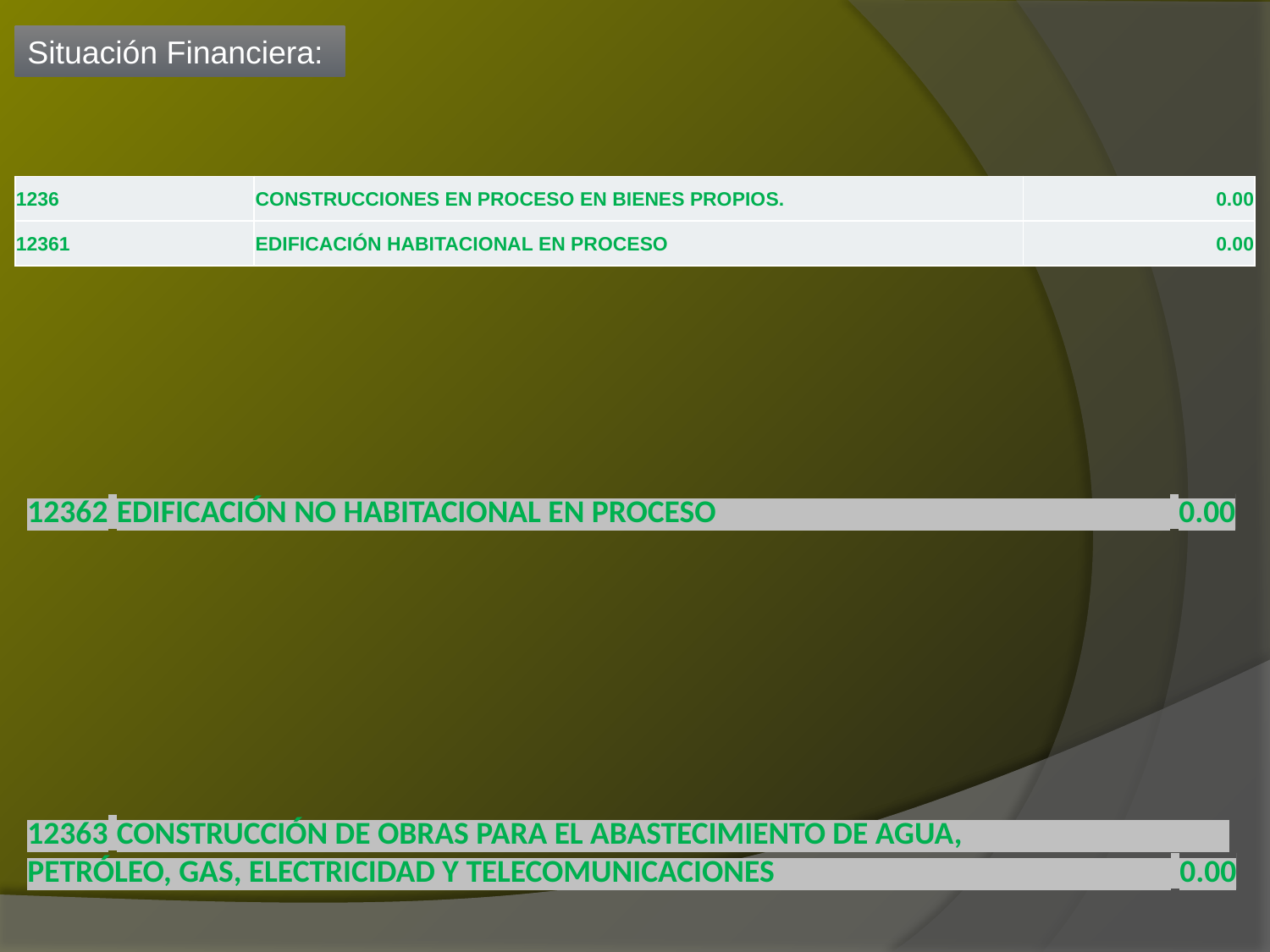

Situación Financiera:
| 1236 | CONSTRUCCIONES EN PROCESO EN BIENES PROPIOS. | 0.00 |
| --- | --- | --- |
| 12361 | EDIFICACIÓN HABITACIONAL EN PROCESO | 0.00 |
12362 EDIFICACIÓN NO HABITACIONAL EN PROCESO                                                                0.00
12363 CONSTRUCCIÓN DE OBRAS PARA EL ABASTECIMIENTO DE AGUA,                                      PETRÓLEO, GAS, ELECTRICIDAD Y TELECOMUNICACIONES                                                        0.00